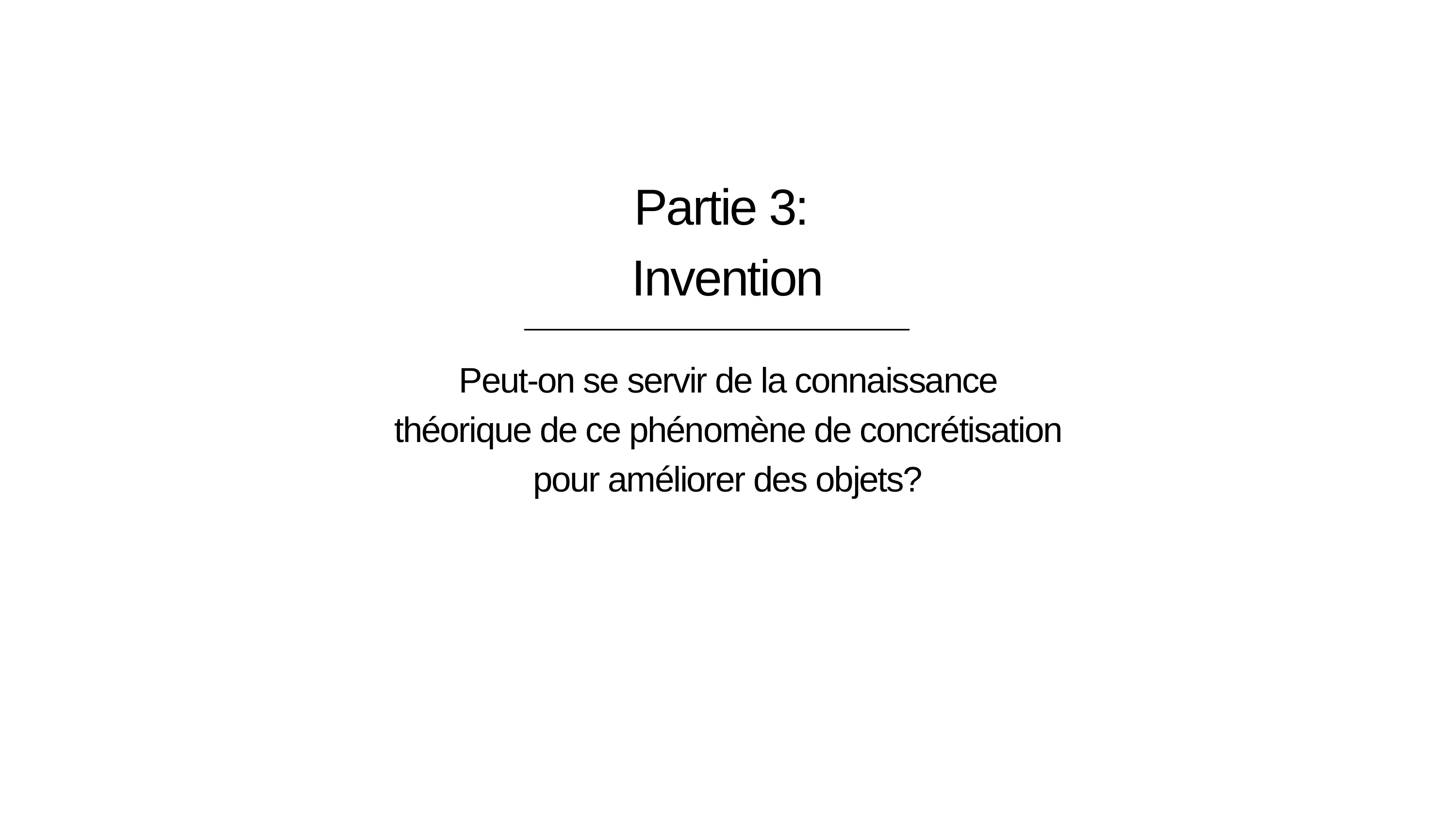

Partie 3:
Invention

Peut-on se servir de la connaissance théorique de ce phénomène de concrétisation pour améliorer des objets?